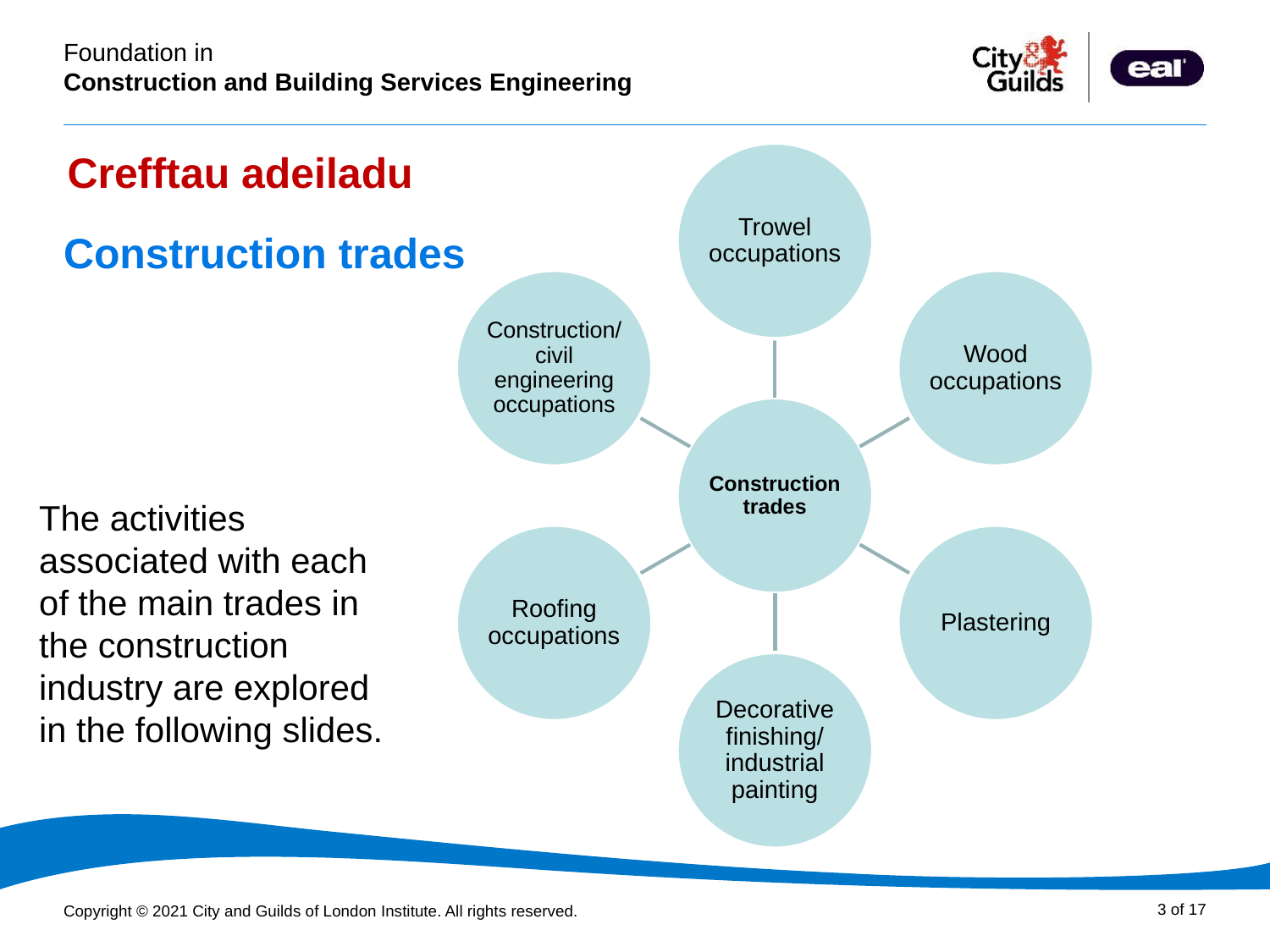

Crefftau adeiladu
Construction trades

Trowel occupations

Wood occupations

Plastering

Decorative finishing/ industrial painting

Roofing occupations

Construction/civil engineering occupations
# Construction trades
The activities associated with each of the main trades in the construction industry are explored in the following slides.